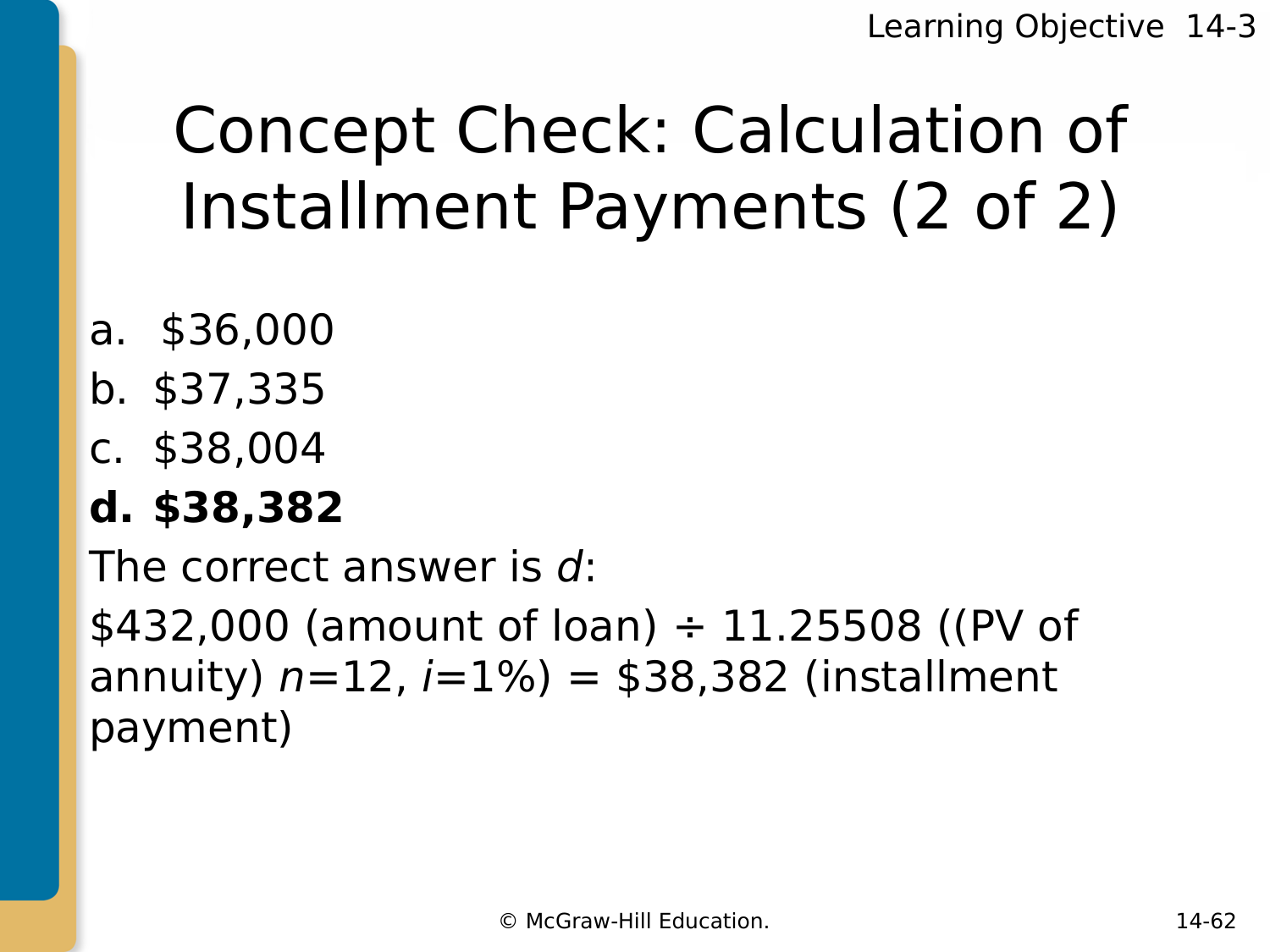

Learning Objective  14-3
# Concept Check: Calculation of Installment Payments (2 of 2)
$36,000
$37,335
$38,004
$38,382
The correct answer is d:
$432,000 (amount of loan) ÷ 11.25508 ((PV of annuity) n=12, i=1%) = $38,382 (installment payment)